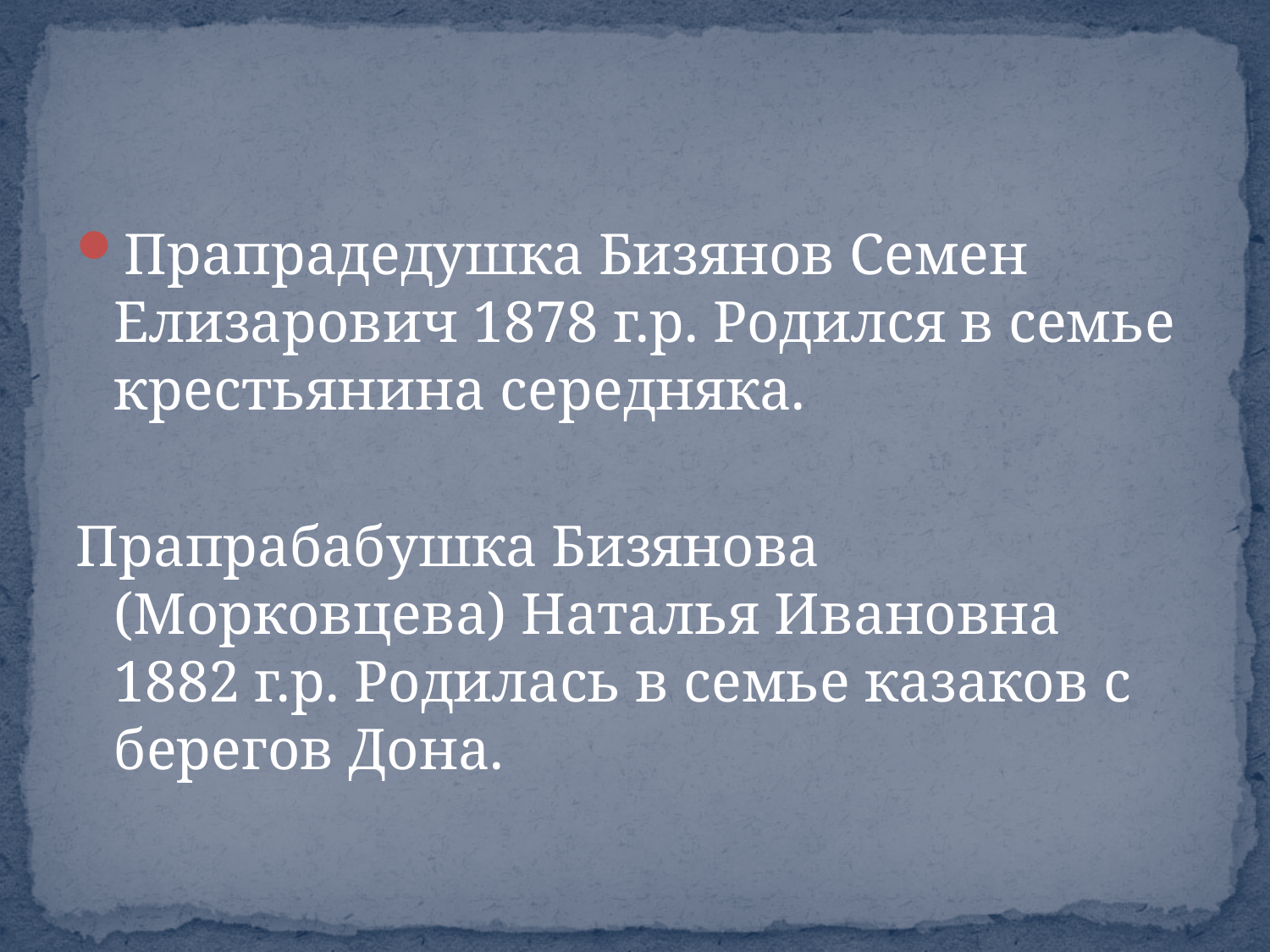

#
Прапрадедушка Бизянов Семен Елизарович 1878 г.р. Родился в семье крестьянина середняка.

Прапрабабушка Бизянова (Морковцева) Наталья Ивановна 1882 г.р. Родилась в семье казаков с берегов Дона.